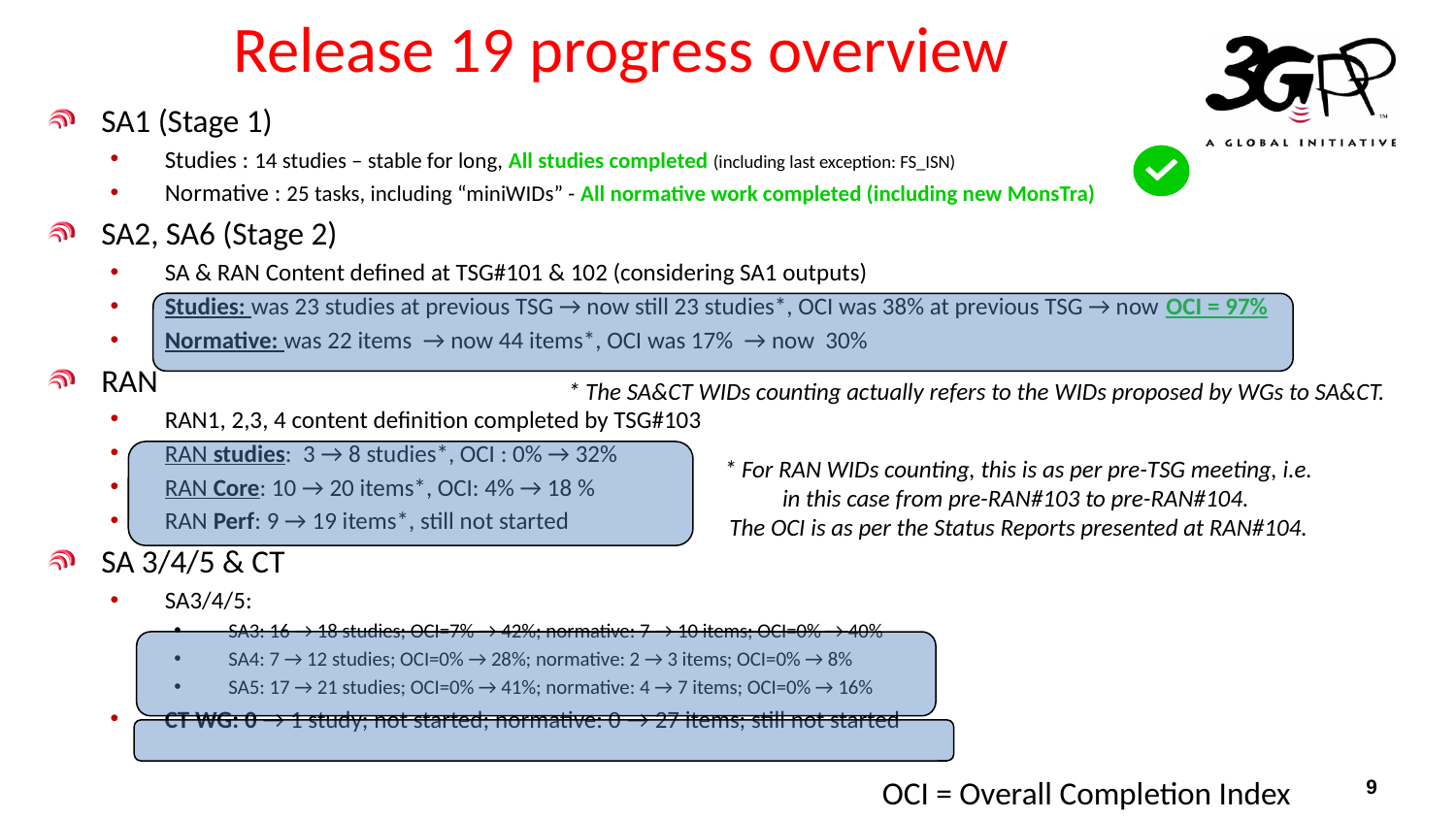

# Release 19 progress overview
SA1 (Stage 1)
Studies : 14 studies – stable for long, All studies completed (including last exception: FS_ISN)
Normative : 25 tasks, including “miniWIDs” - All normative work completed (including new MonsTra)
SA2, SA6 (Stage 2)
SA & RAN Content defined at TSG#101 & 102 (considering SA1 outputs)
Studies: was 23 studies at previous TSG → now still 23 studies*, OCI was 38% at previous TSG → now OCI = 97%
Normative: was 22 items  → now 44 items*, OCI was 17%  → now  30%
RAN
RAN1, 2,3, 4 content definition completed by TSG#103
RAN studies:  3 → 8 studies*, OCI : 0% → 32%
RAN Core: 10 → 20 items*, OCI: 4% → 18 %
RAN Perf: 9 → 19 items*, still not started
SA 3/4/5 & CT
SA3/4/5:
SA3: 16 → 18 studies; OCI=7% → 42%; normative: 7 → 10 items; OCI=0% → 40%
SA4: 7 → 12 studies; OCI=0% → 28%; normative: 2 → 3 items; OCI=0% → 8%
SA5: 17 → 21 studies; OCI=0% → 41%; normative: 4 → 7 items; OCI=0% → 16%
CT WG: 0 → 1 study; not started; normative: 0 → 27 items; still not started

* The SA&CT WIDs counting actually refers to the WIDs proposed by WGs to SA&CT.

* For RAN WIDs counting, this is as per pre-TSG meeting, i.e. in this case from pre-RAN#103 to pre-RAN#104.
The OCI is as per the Status Reports presented at RAN#104.

OCI = Overall Completion Index